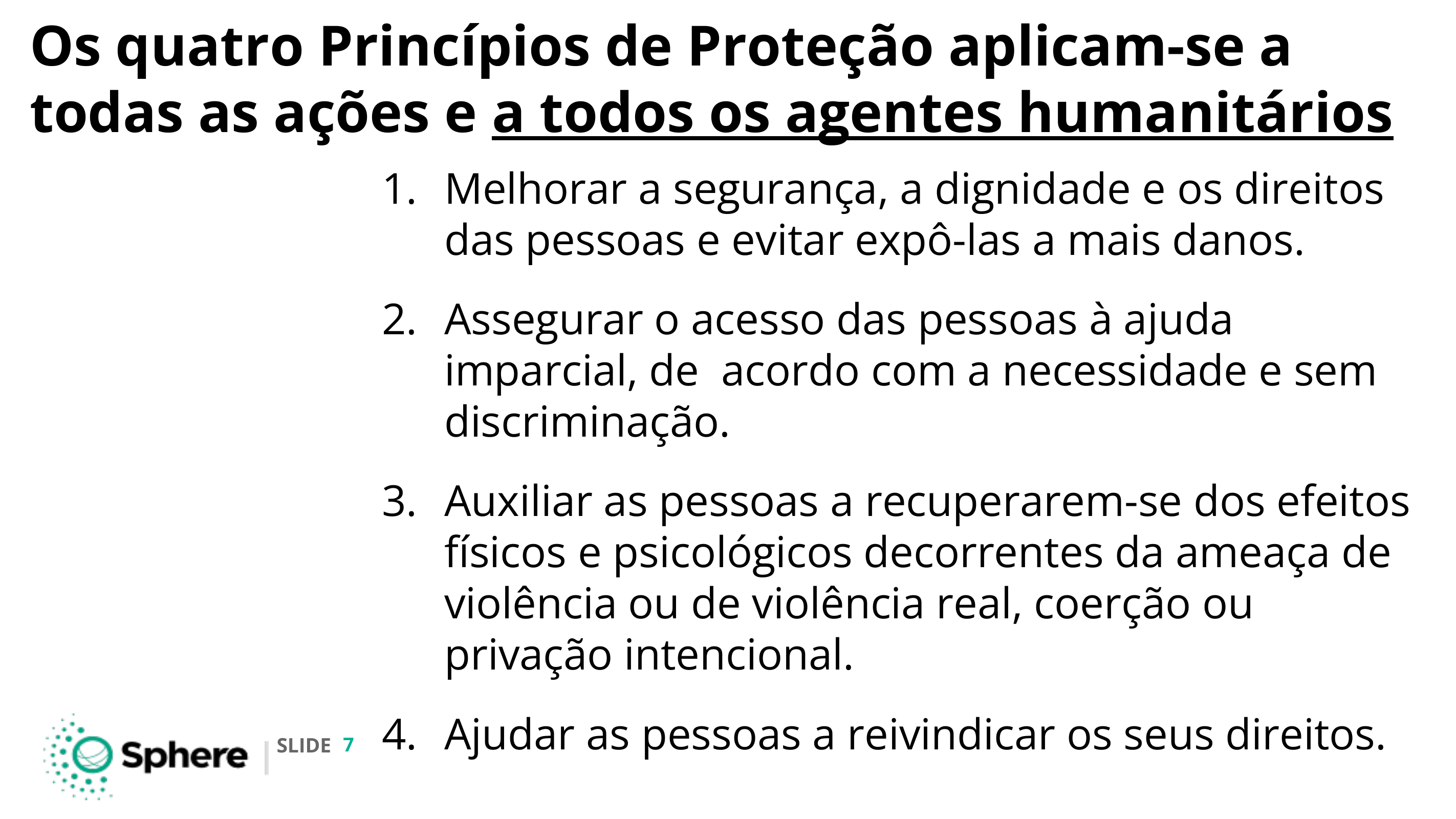

# Os quatro Princípios de Proteção aplicam-se a todas as ações e a todos os agentes humanitários
Melhorar a segurança, a dignidade e os direitos das pessoas e evitar expô-las a mais danos.
Assegurar o acesso das pessoas à ajuda imparcial, de  acordo com a necessidade e sem discriminação.
Auxiliar as pessoas a recuperarem-se dos efeitos físicos e psicológicos decorrentes da ameaça de violência ou de violência real, coerção ou privação intencional.
Ajudar as pessoas a reivindicar os seus direitos.
7